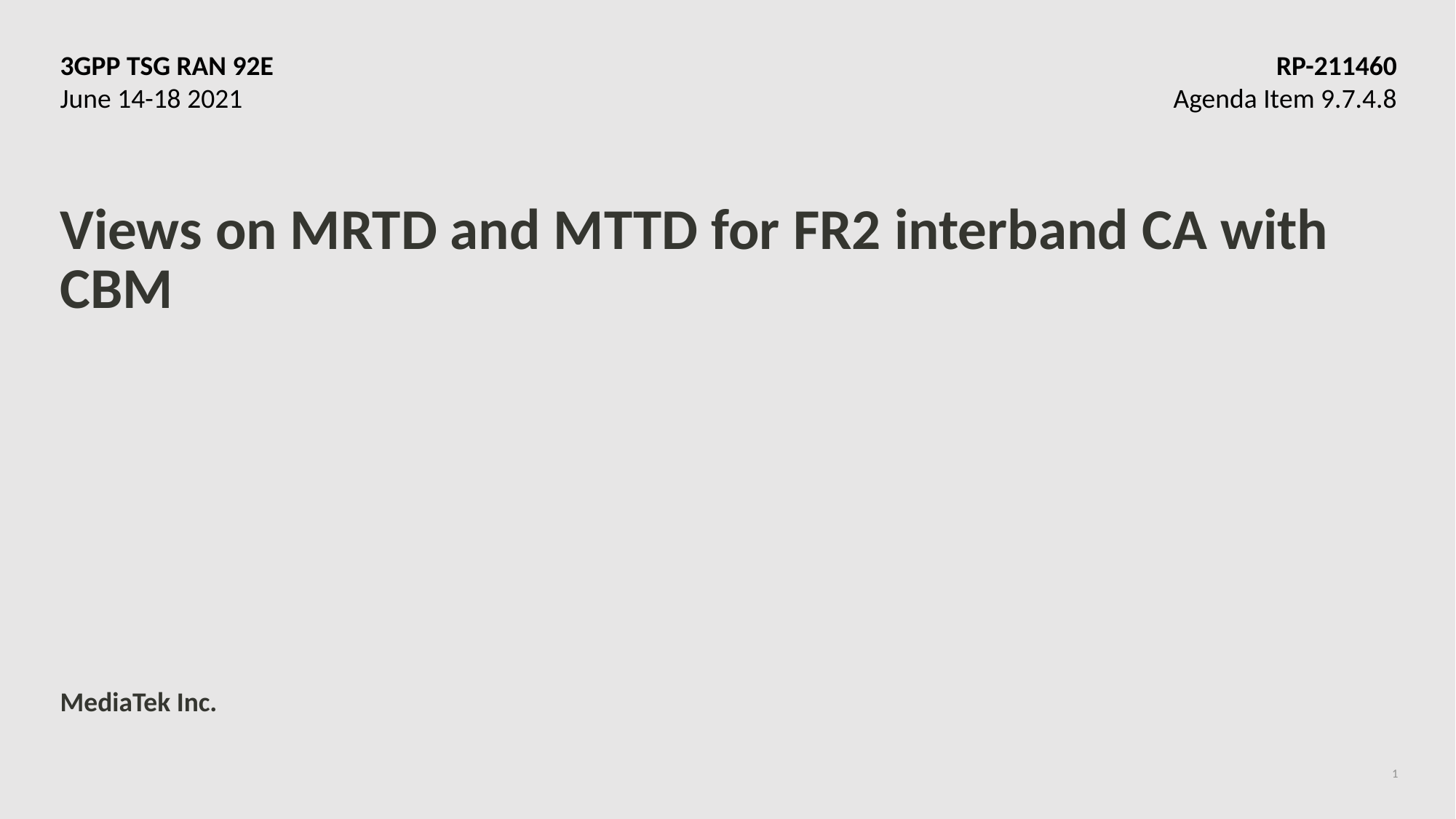

3GPP TSG RAN 92E	RP-211460
June 14-18 2021	Agenda Item 9.7.4.8
# Views on MRTD and MTTD for FR2 interband CA with CBM

MediaTek Inc.
1